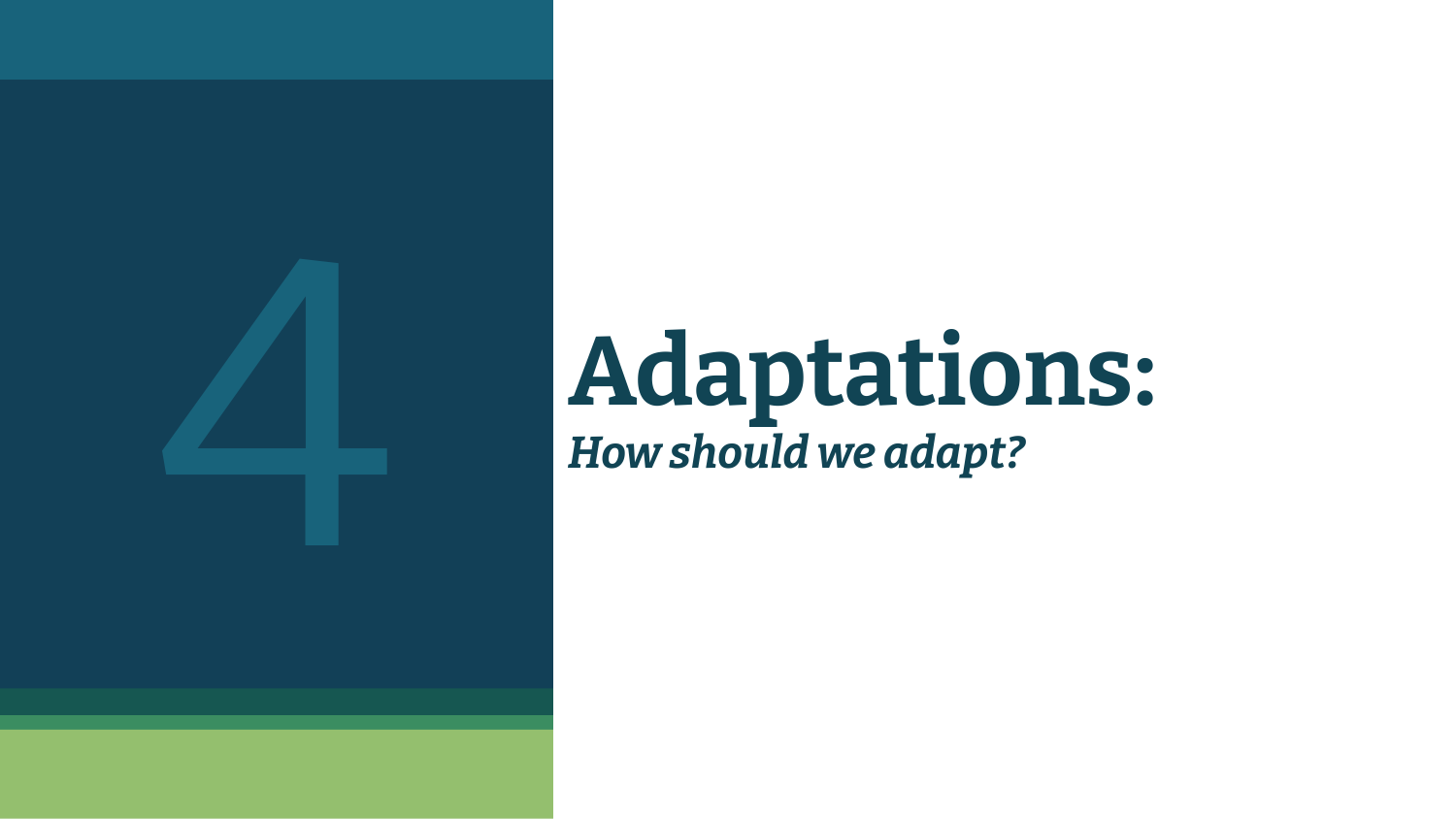

4
# Adaptations: How should we adapt?